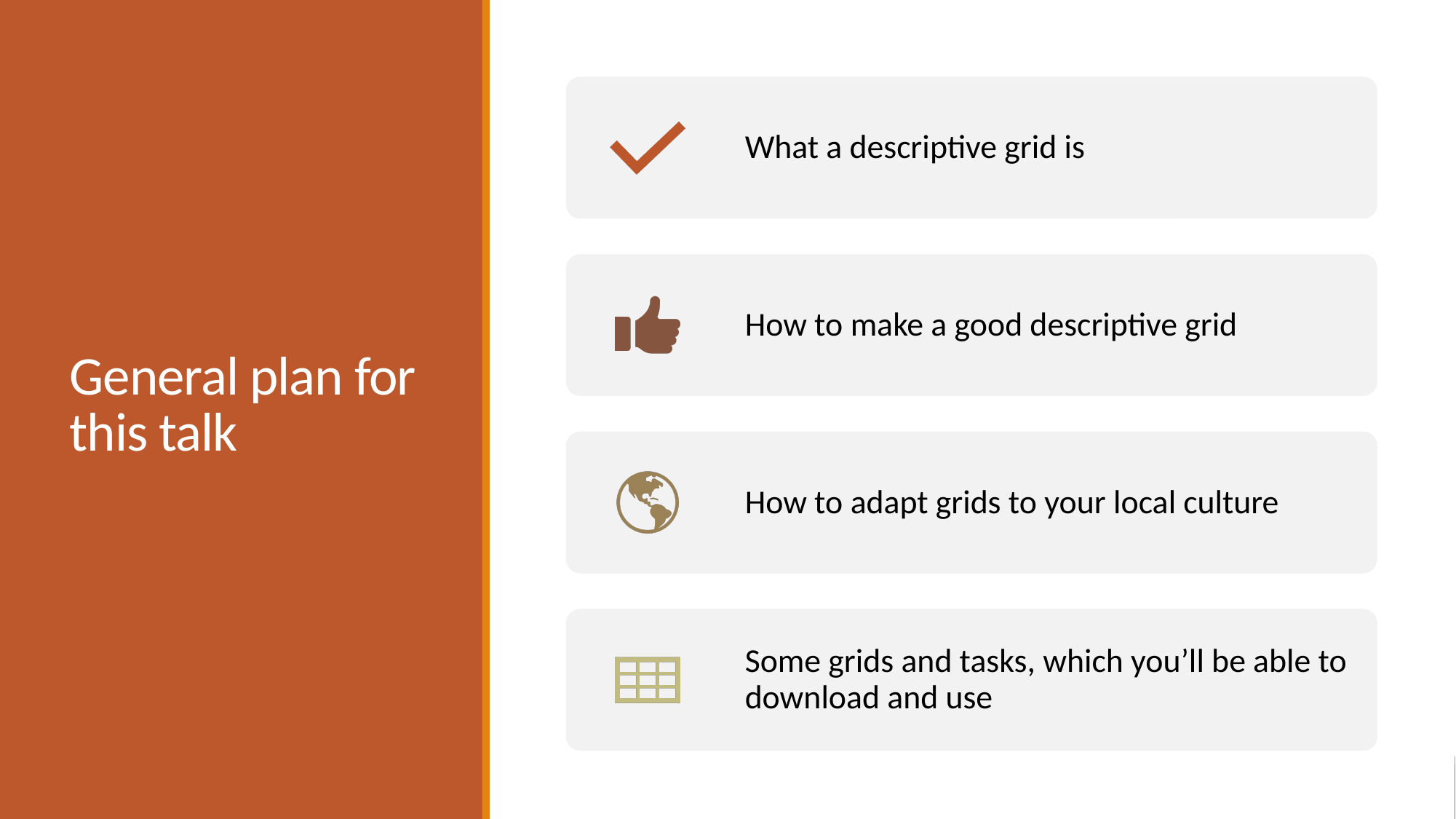

# General plan for this talk
What a descriptive grid is
How to make a good descriptive grid
How to adapt grids to your local culture
Some grids and tasks, which you’ll be able to download and use